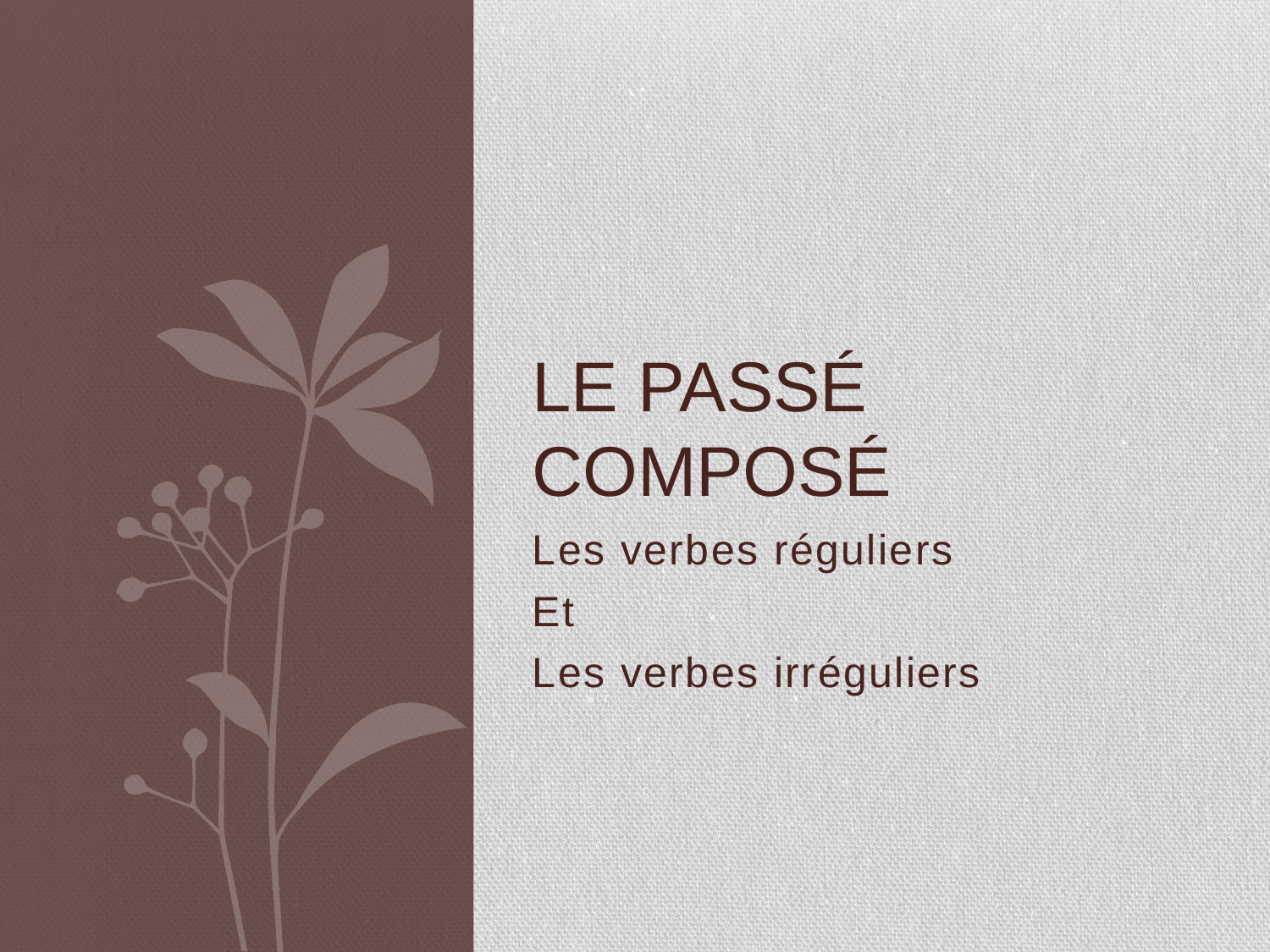

# Le passé composé
Les verbes réguliers
Et
Les verbes irréguliers